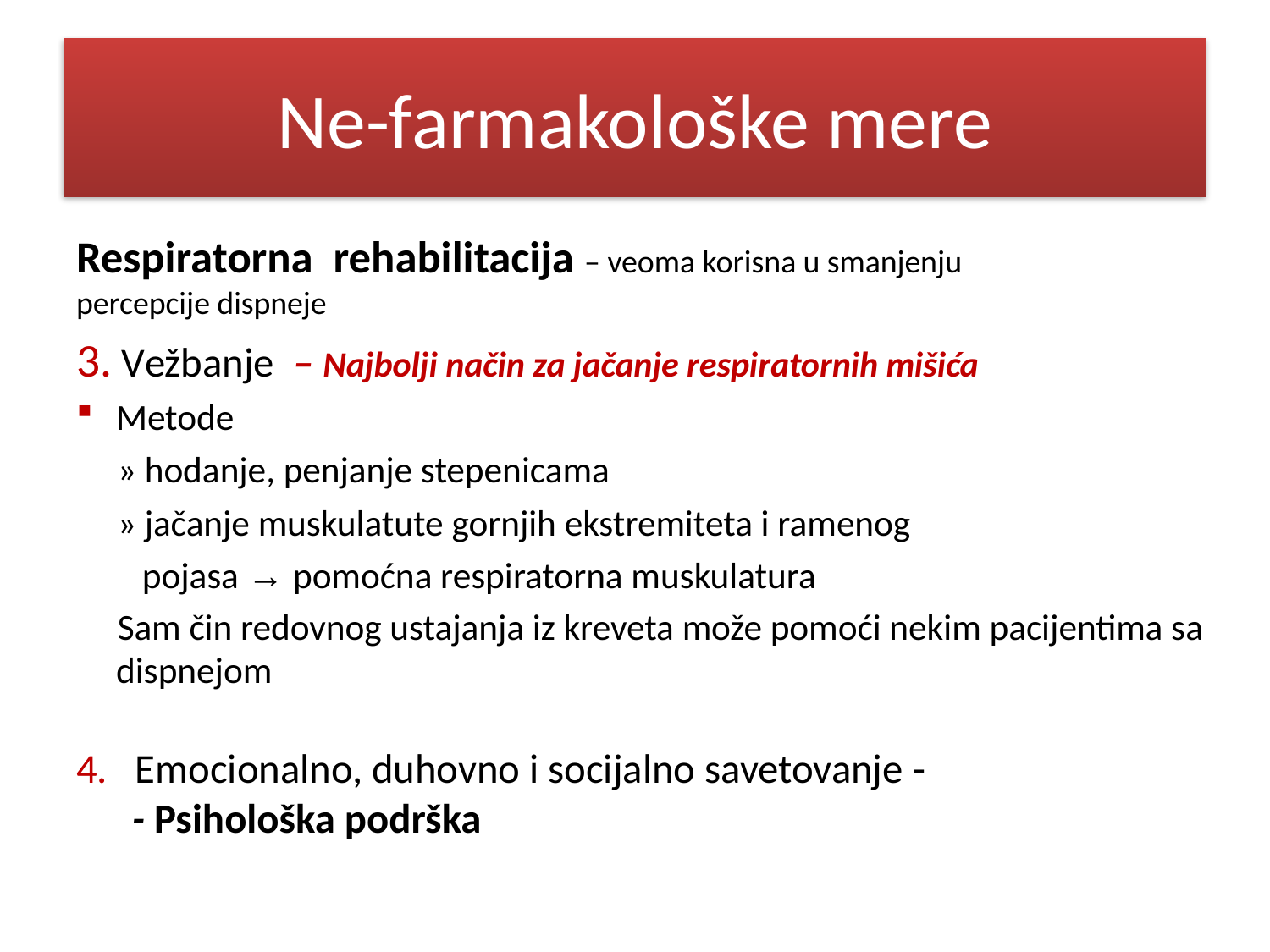

# Ne-farmakološke mere
Respiratorna  rehabilitacija – veoma korisna u smanjenju
percepcije dispneje
3. Vežbanje  – Najbolji način za jačanje respiratornih mišića
Metode
     » hodanje, penjanje stepenicama
     » jačanje muskulatute gornjih ekstremiteta i ramenog
        pojasa → pomoćna respiratorna muskulatura
     Sam čin redovnog ustajanja iz kreveta može pomoći nekim pacijentima sa dispnejom

4.   Emocionalno, duhovno i socijalno savetovanje -
      - Psihološka podrška